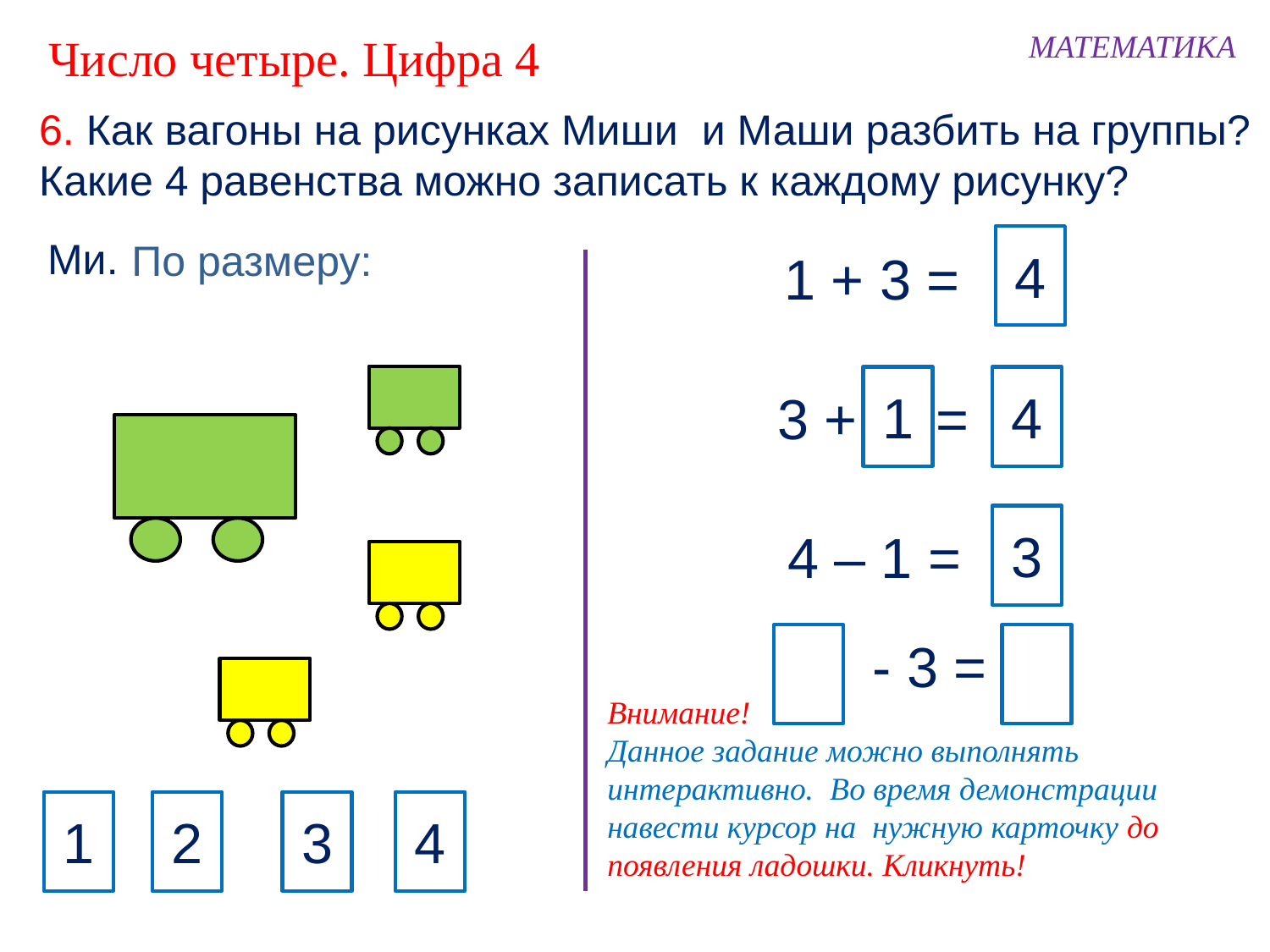

МАТЕМАТИКА
 Число четыре. Цифра 4
6. Как вагоны на рисунках Миши  и Маши разбить на группы? Какие 4 равенства можно записать к каждому рисунку?
Ми.
4
По размеру:
1 + 3 =

1
4
3 +     =

3
4 – 1 =

 - 3 =

Внимание!
Данное задание можно выполнять интерактивно.  Во время демонстрации навести курсор на  нужную карточку до появления ладошки. Кликнуть!
1
2
3
4